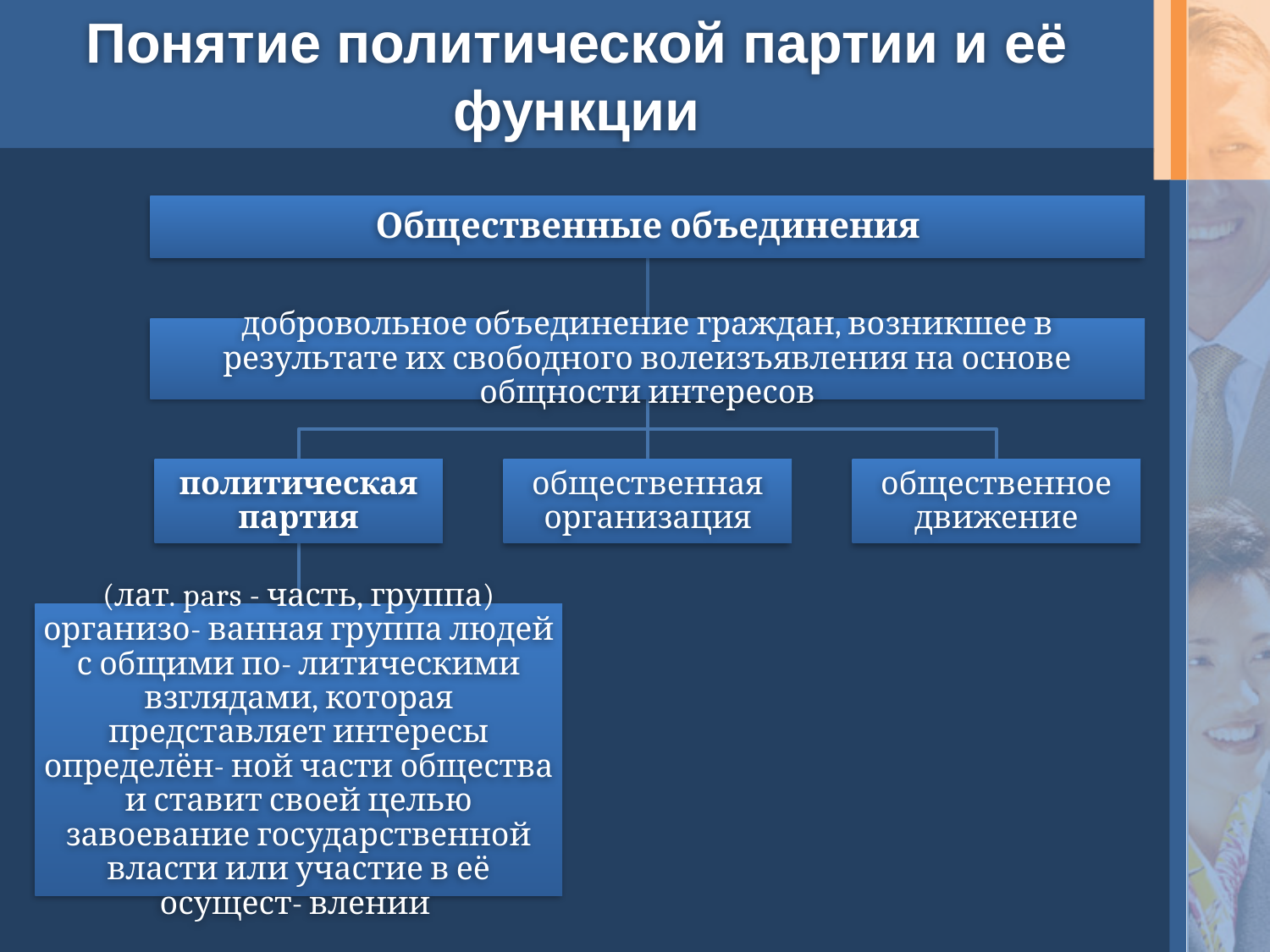

# Понятие политической партии и её функции

Общественные объединения

добровольное объединение граждан, возникшее в результате их свободного волеизъявления на основе общности интересов

политическая партия

общественная организация

общественное движение

(лат. pars - часть, группа) организо- ванная группа людей с общими по- литическими взглядами, которая представляет интересы определён- ной части общества и ставит своей целью завоевание государственной власти или участие в её осущест- влении